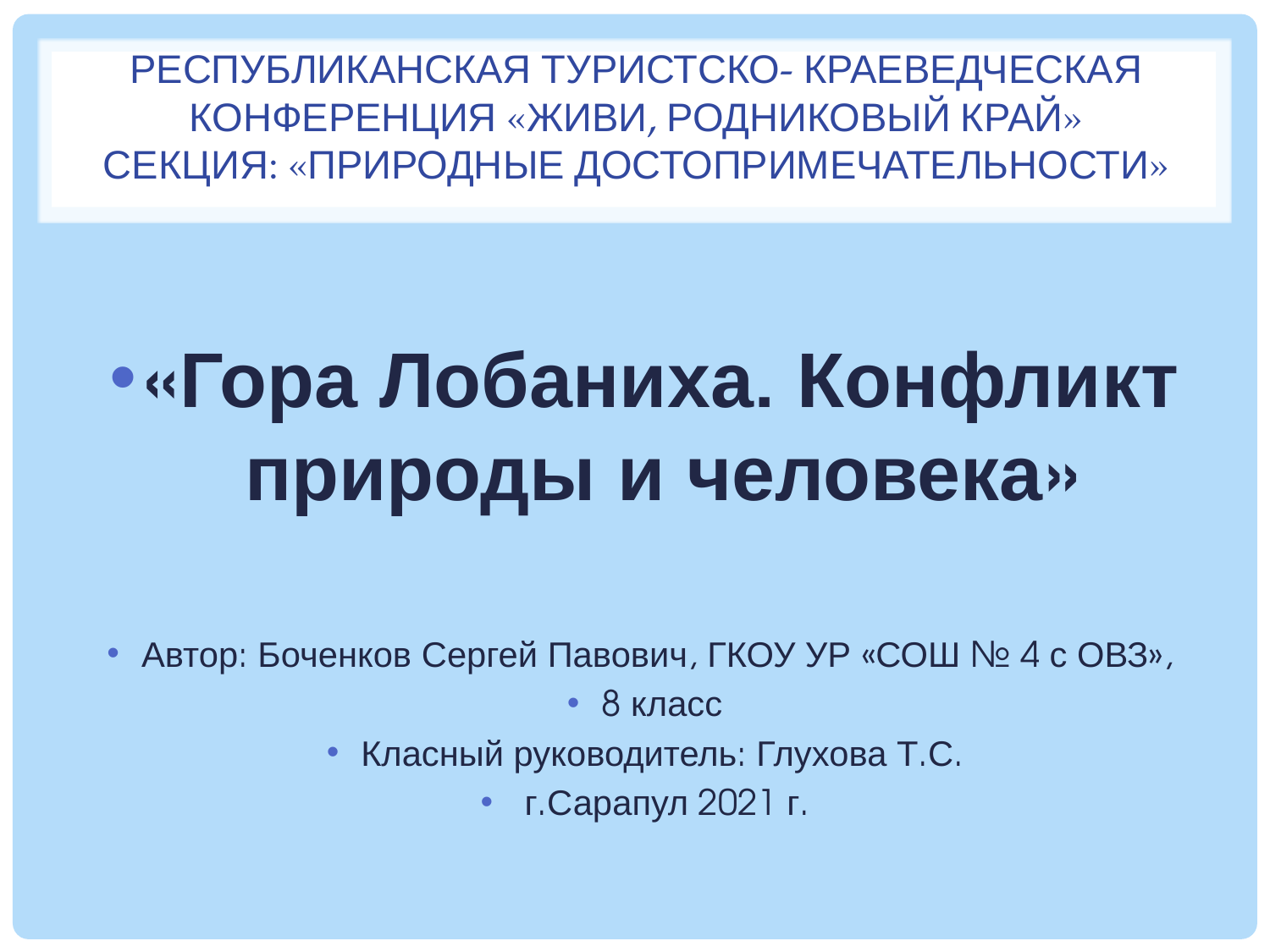

# Республиканская туристско- краеведческая конференция «Живи, родниковый край» Секция: «Природные достопримечательности»
«Гора Лобаниха. Конфликт природы и человека»

Автор: Боченков Сергей Павович, ГКОУ УР «СОШ № 4 с ОВЗ»,
8 класс
Класный руководитель: Глухова Т.С.
 г.Сарапул 2021 г.